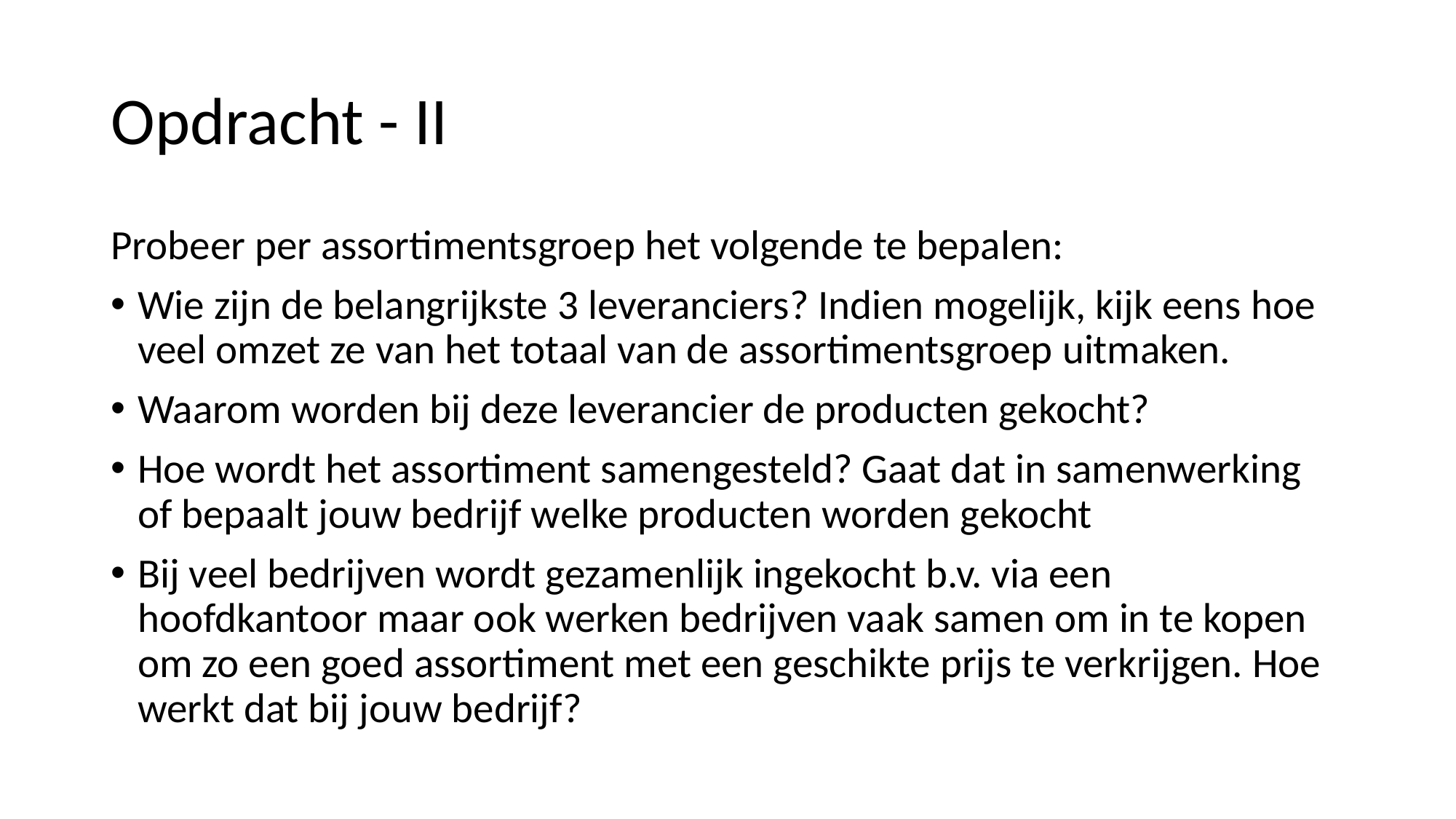

# Opdracht - II
Probeer per assortimentsgroep het volgende te bepalen:
Wie zijn de belangrijkste 3 leveranciers? Indien mogelijk, kijk eens hoe veel omzet ze van het totaal van de assortimentsgroep uitmaken.
Waarom worden bij deze leverancier de producten gekocht?
Hoe wordt het assortiment samengesteld? Gaat dat in samenwerking of bepaalt jouw bedrijf welke producten worden gekocht
Bij veel bedrijven wordt gezamenlijk ingekocht b.v. via een hoofdkantoor maar ook werken bedrijven vaak samen om in te kopen om zo een goed assortiment met een geschikte prijs te verkrijgen. Hoe werkt dat bij jouw bedrijf?